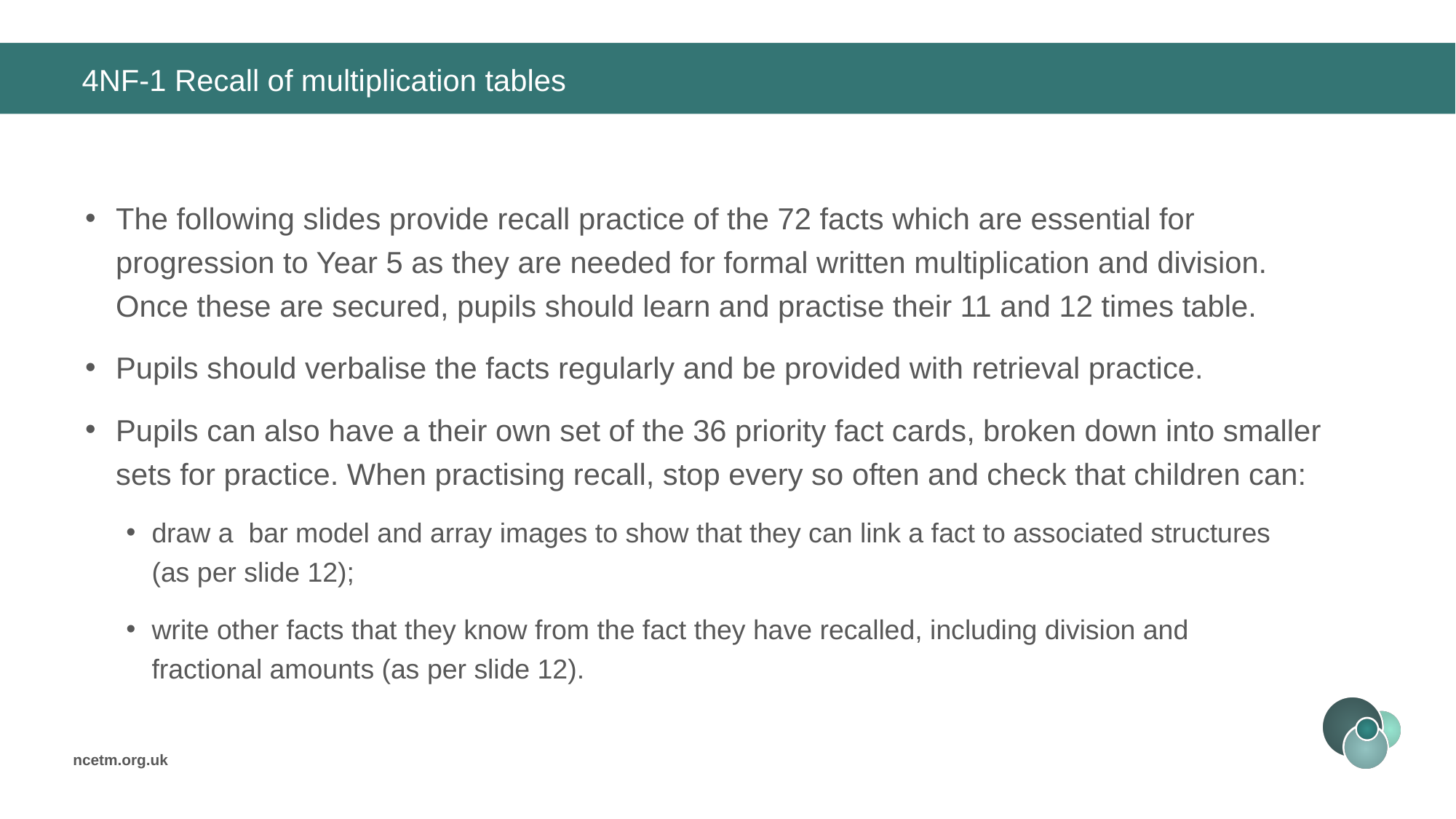

# 4NF-1 Recall of multiplication tables
The following slides provide recall practice of the 72 facts which are essential for progression to Year 5 as they are needed for formal written multiplication and division. Once these are secured, pupils should learn and practise their 11 and 12 times table.
Pupils should verbalise the facts regularly and be provided with retrieval practice.
Pupils can also have a their own set of the 36 priority fact cards, broken down into smaller sets for practice. When practising recall, stop every so often and check that children can:
draw a  bar model and array images to show that they can link a fact to associated structures   (as per slide 12);
write other facts that they know from the fact they have recalled, including division and    fractional amounts (as per slide 12).